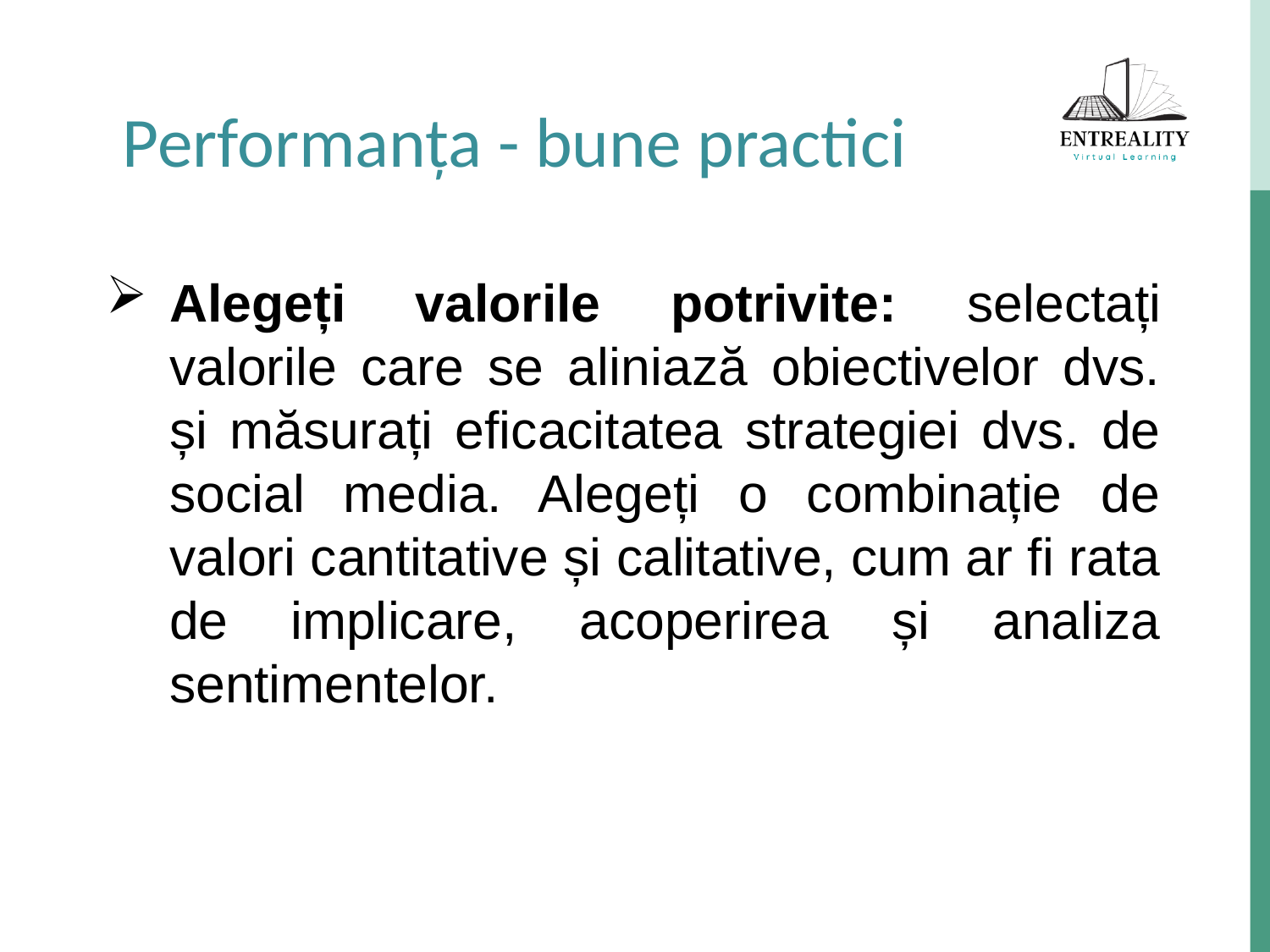

Performanța - bune practici
Alegeți valorile potrivite: selectați valorile care se aliniază obiectivelor dvs. și măsurați eficacitatea strategiei dvs. de social media. Alegeți o combinație de valori cantitative și calitative, cum ar fi rata de implicare, acoperirea și analiza sentimentelor.